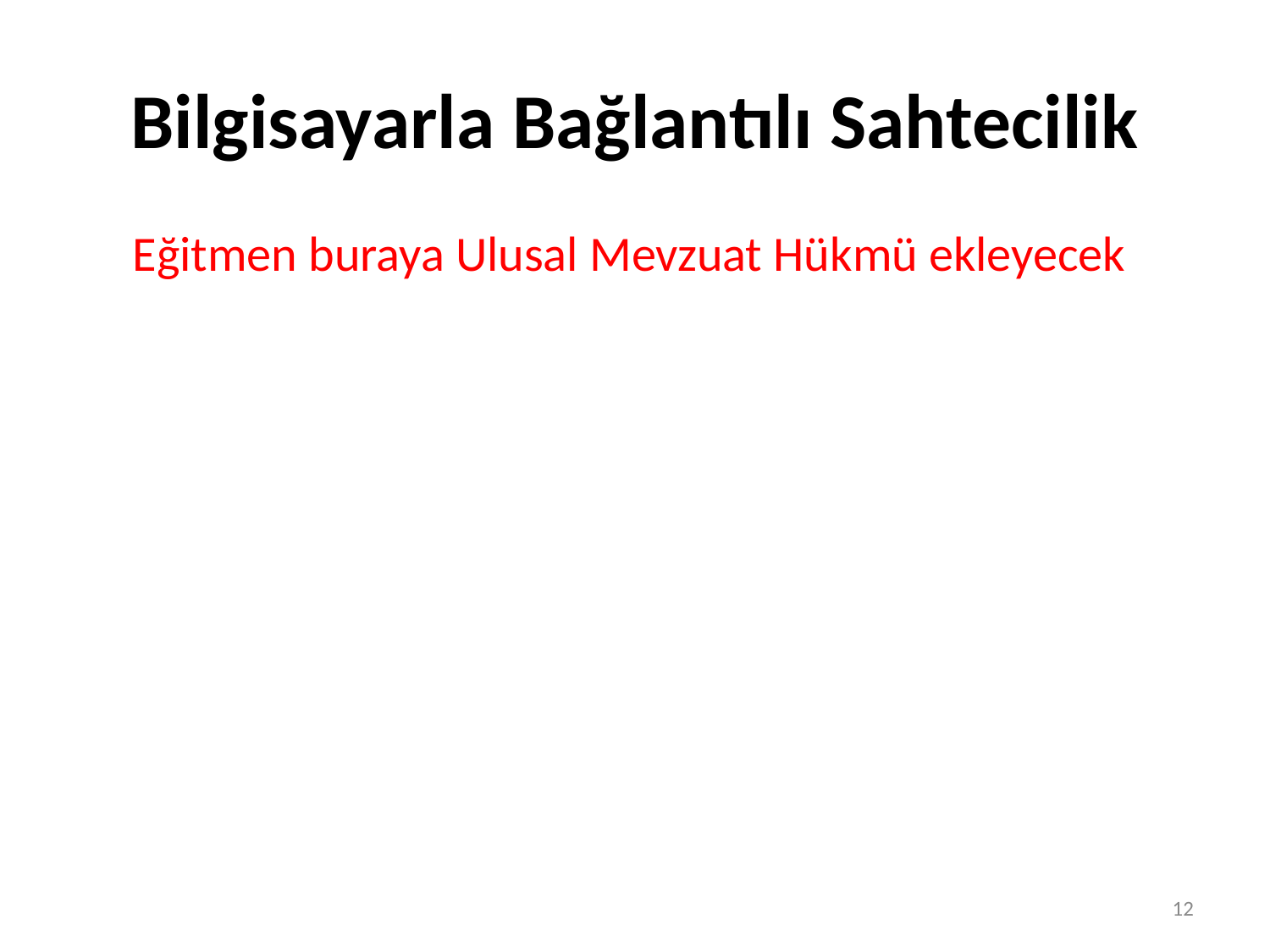

# Bilgisayarla Bağlantılı Sahtecilik
Eğitmen buraya Ulusal Mevzuat Hükmü ekleyecek
12